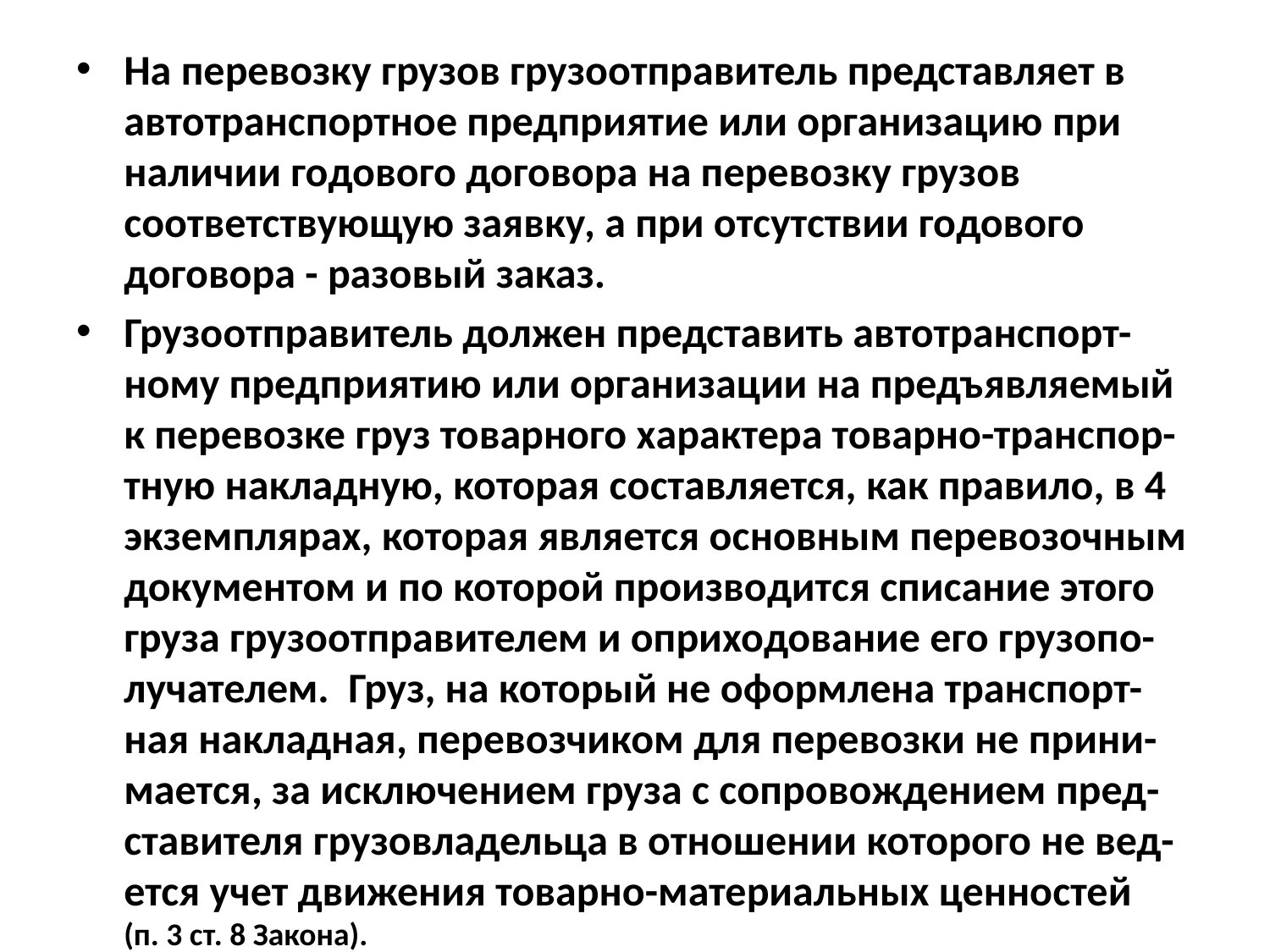

На перевозку грузов грузоотправитель представляет в автотранспортное предприятие или организацию при наличии годового договора на перевозку грузов соответствующую заявку, а при отсутствии годового договора - разовый заказ.
Грузоотправитель должен представить автотранспорт-ному предприятию или организации на предъявляемый к перевозке груз товарного характера товарно-транспор-тную накладную, которая составляется, как правило, в 4 экземплярах, которая является основным перевозочным документом и по которой производится списание этого груза грузоотправителем и оприходование его грузопо-лучателем.  Груз, на который не оформлена транспорт-ная накладная, перевозчиком для перевозки не прини-мается, за исключением груза с сопровождением пред-ставителя грузовладельца в отношении которого не вед-ется учет движения товарно-материальных ценностей (п. 3 ст. 8 Закона).